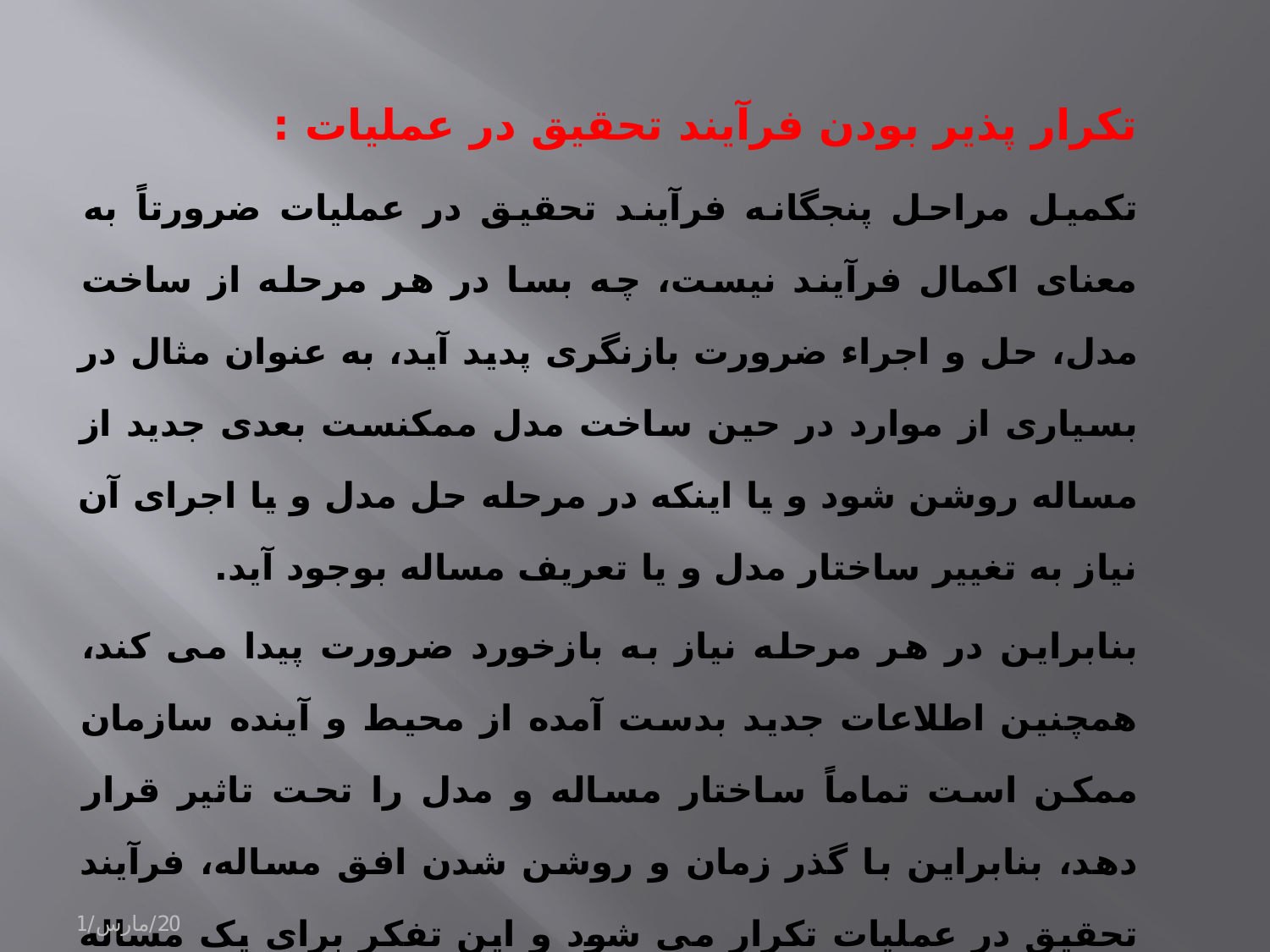

تکرار پذیر بودن فرآیند تحقیق در عملیات :
تکمیل مراحل پنجگانه فرآیند تحقیق در عملیات ضرورتاً به معنای اکمال فرآیند نیست، چه بسا در هر مرحله از ساخت مدل، حل و اجراء ضرورت بازنگری پدید آید، به عنوان مثال در بسیاری از موارد در حین ساخت مدل ممکنست بعدی جدید از مساله روشن شود و یا اینکه در مرحله حل مدل و یا اجرای آن نیاز به تغییر ساختار مدل و یا تعریف مساله بوجود آید.
بنابراین در هر مرحله نیاز به بازخورد ضرورت پیدا می کند، همچنین اطلاعات جدید بدست آمده از محیط و آینده سازمان ممکن است تماماً ساختار مساله و مدل را تحت تاثیر قرار دهد، بنابراین با گذر زمان و روشن شدن افق مساله، فرآیند تحقیق در عملیات تکرار می شود و این تفکر برای یک مساله فقط یک مدل و یک جواب وجود دارد و لاغیر. مردود خواهد بود و همواره باید مدل را بازسازی کرد. بازنگری در هر مرحله فرآیند تحقیق در عملیات با استفاده از عامل بازخورد در سیستم و یا فرآیند حاصل می شود.
20/مارس/1